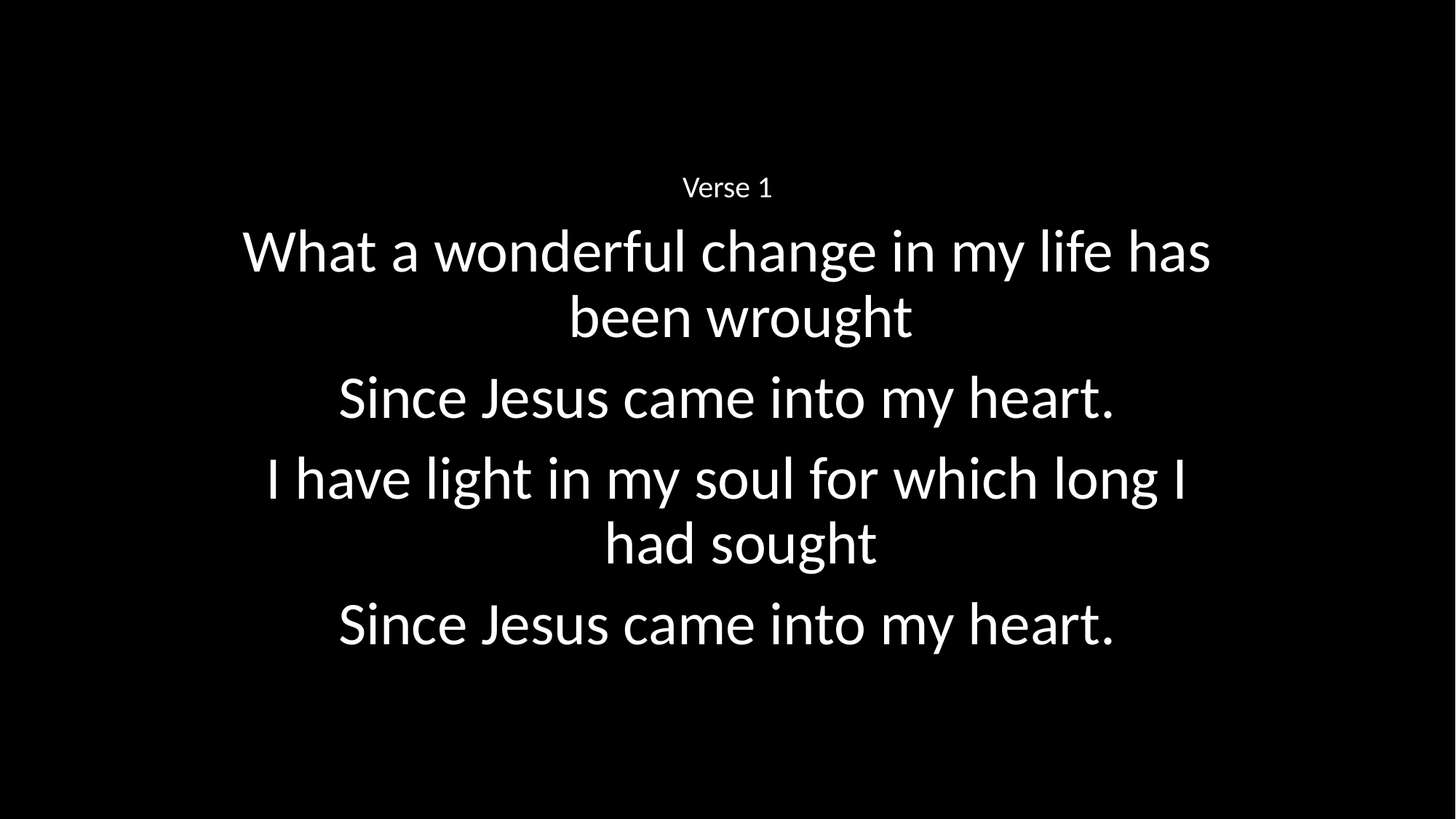

Verse 1
What a wonderful change in my life has been wrought
Since Jesus came into my heart.
I have light in my soul for which long I had sought
Since Jesus came into my heart.